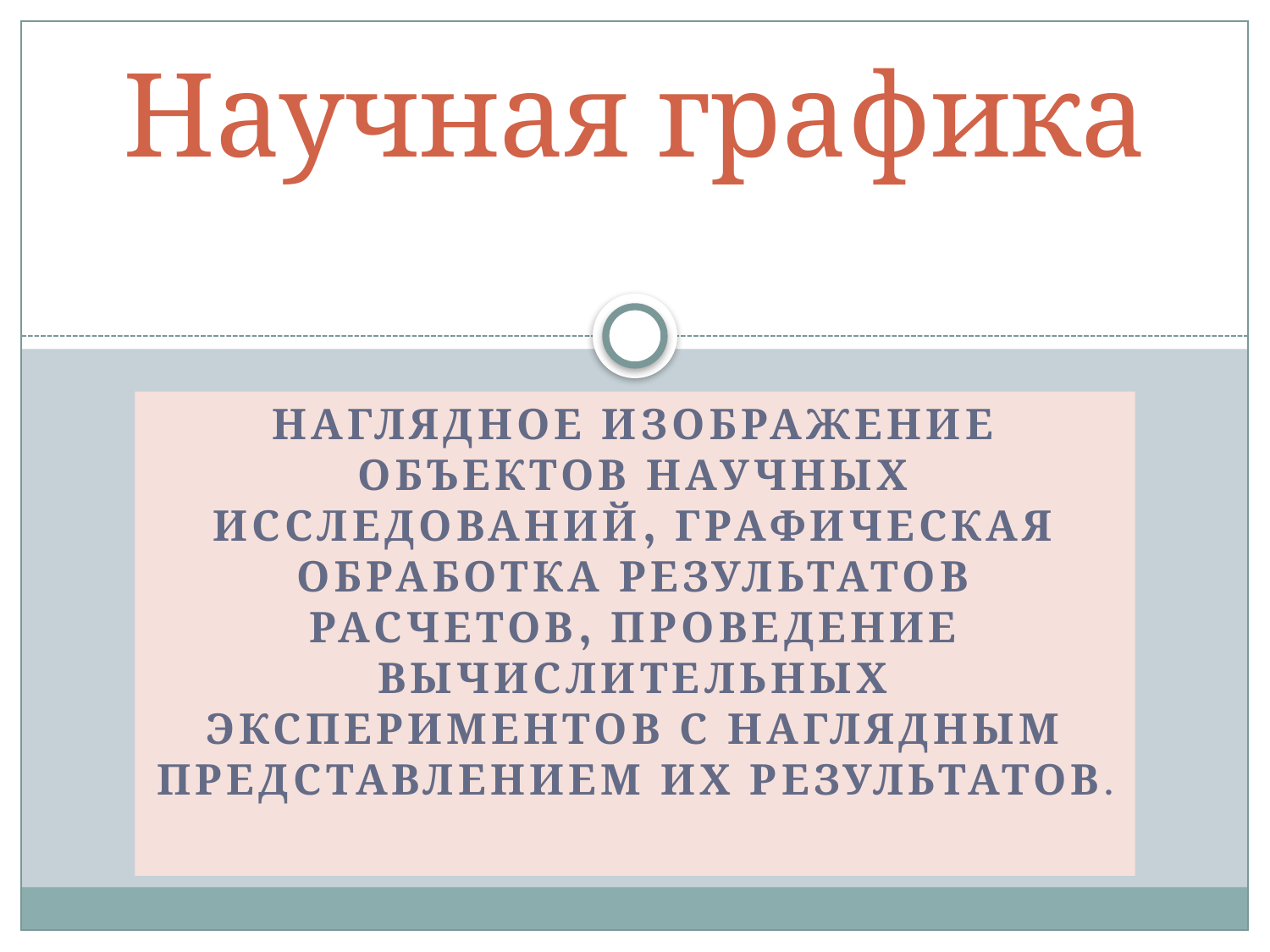

# Научная графика
Наглядное изображение объектов научных исследований, графическая обработка результатов расчетов, проведение вычислительных экспериментов с наглядным представлением их результатов.